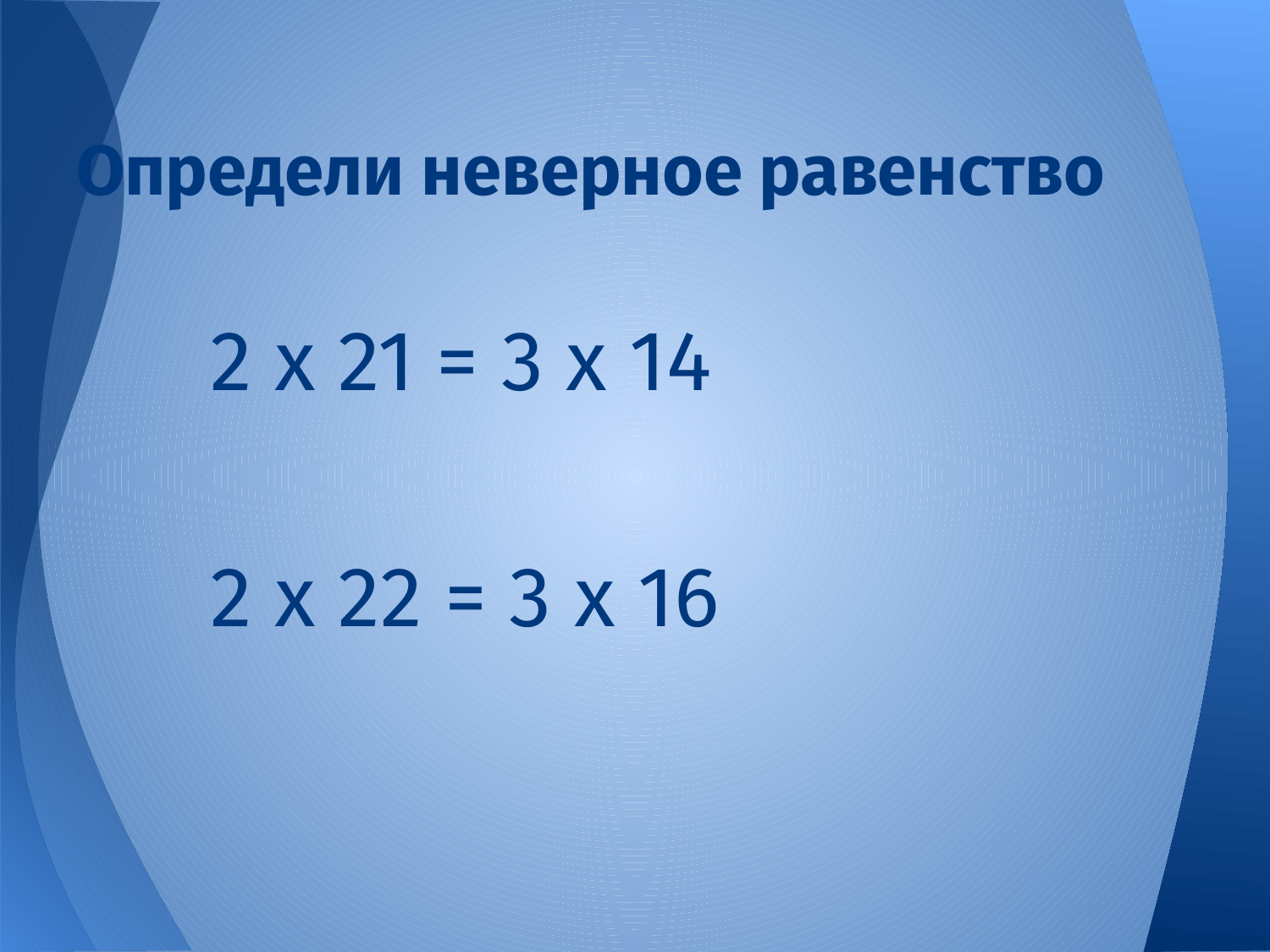

# Определи неверное равенство
2 х 21 = 3 х 14

      2 х 22 = 3 х 16